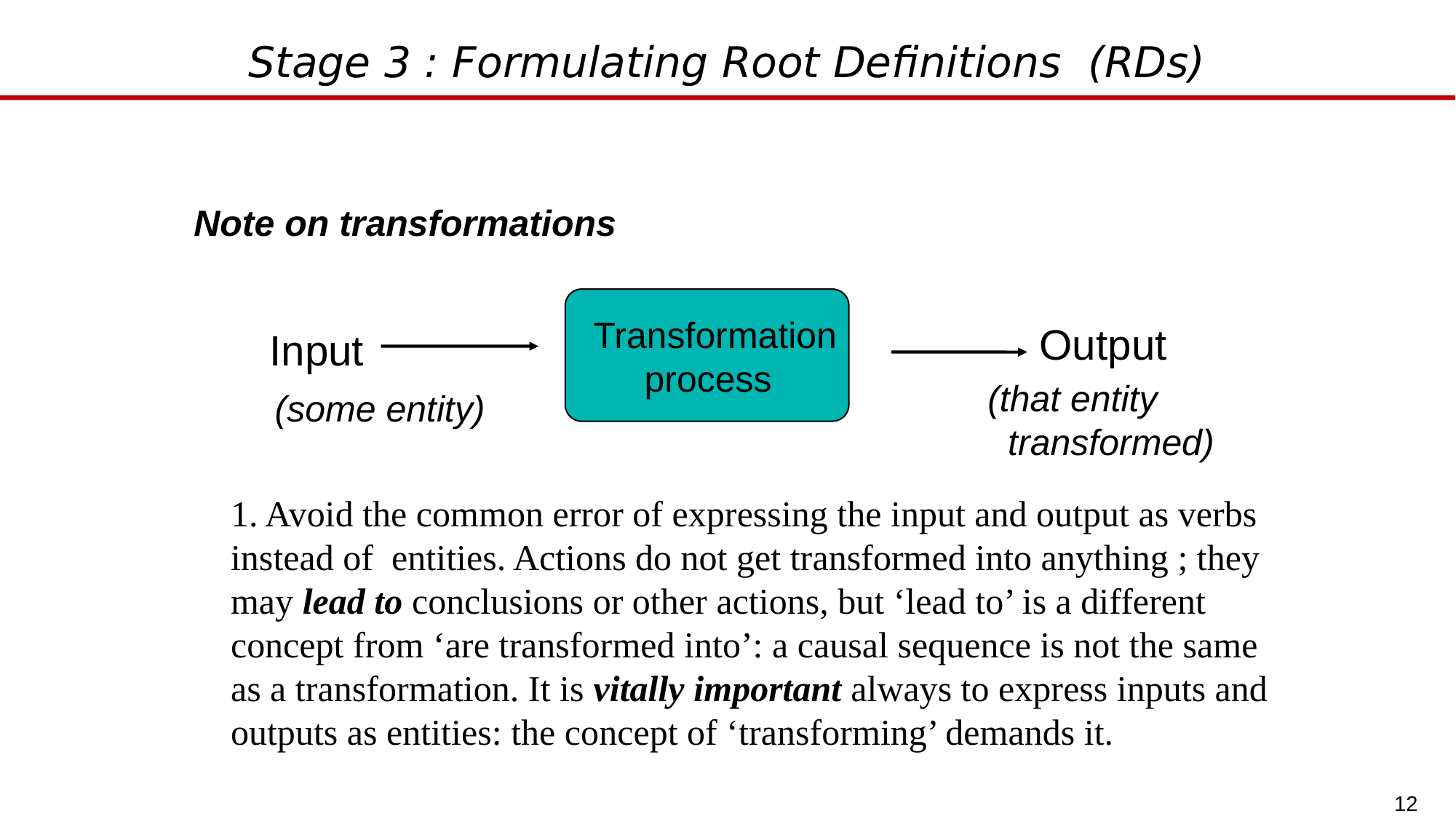

# Stage 3 : Formulating Root Definitions  (RDs)
Note on transformations

Transformation
     process
Output
Input

(that entity
  transformed)
 (some entity)
1. Avoid the common error of expressing the input and output as verbs
instead of  entities. Actions do not get transformed into anything ; they
may lead to conclusions or other actions, but ‘lead to’ is a different
concept from ‘are transformed into’: a causal sequence is not the same
as a transformation. It is vitally important always to express inputs and
outputs as entities: the concept of ‘transforming’ demands it.
12